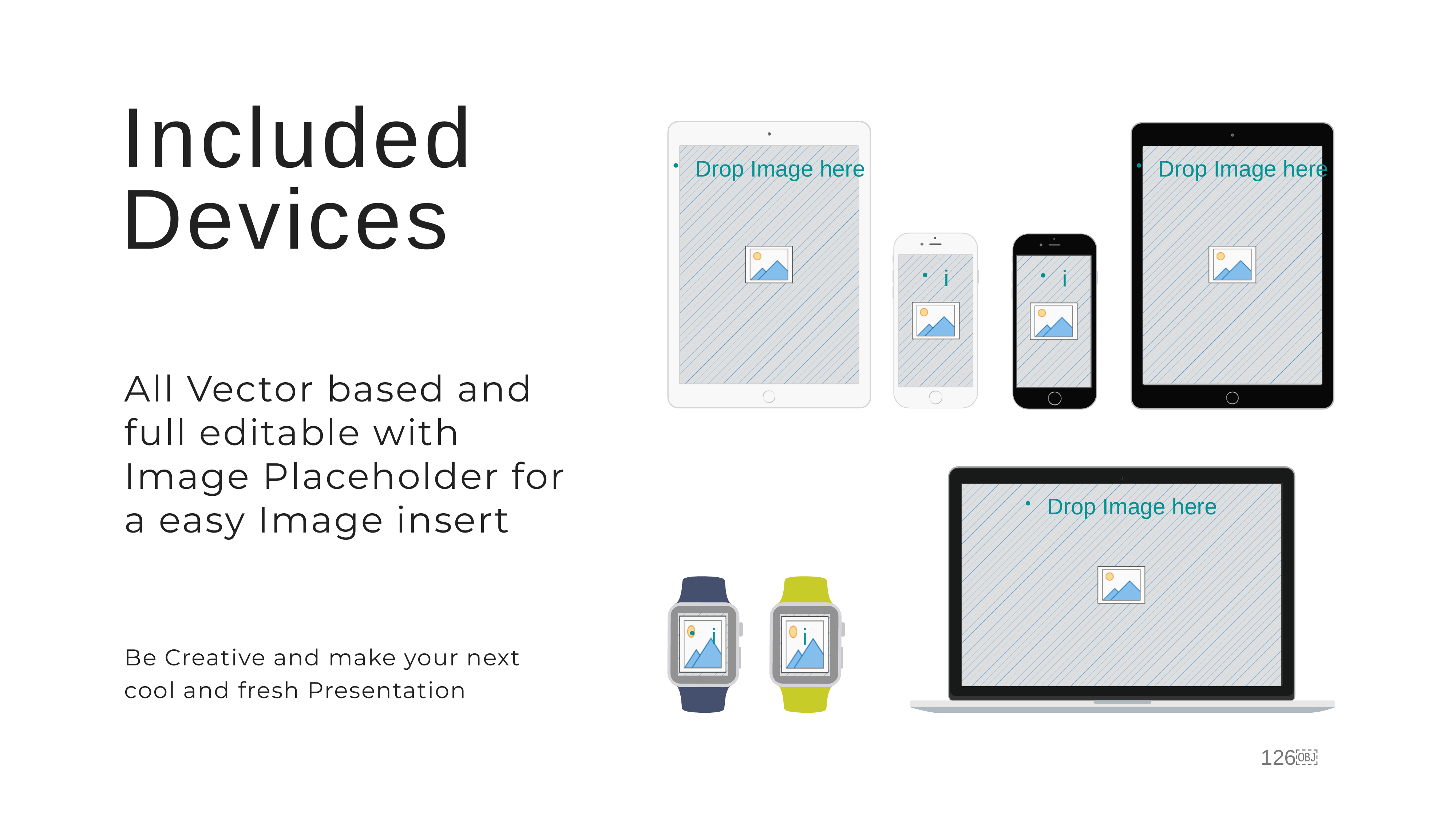

Included
Devices

All Vector based and full editable with Image Placeholder for a easy Image insert

Be Creative and make your next cool and fresh Presentation